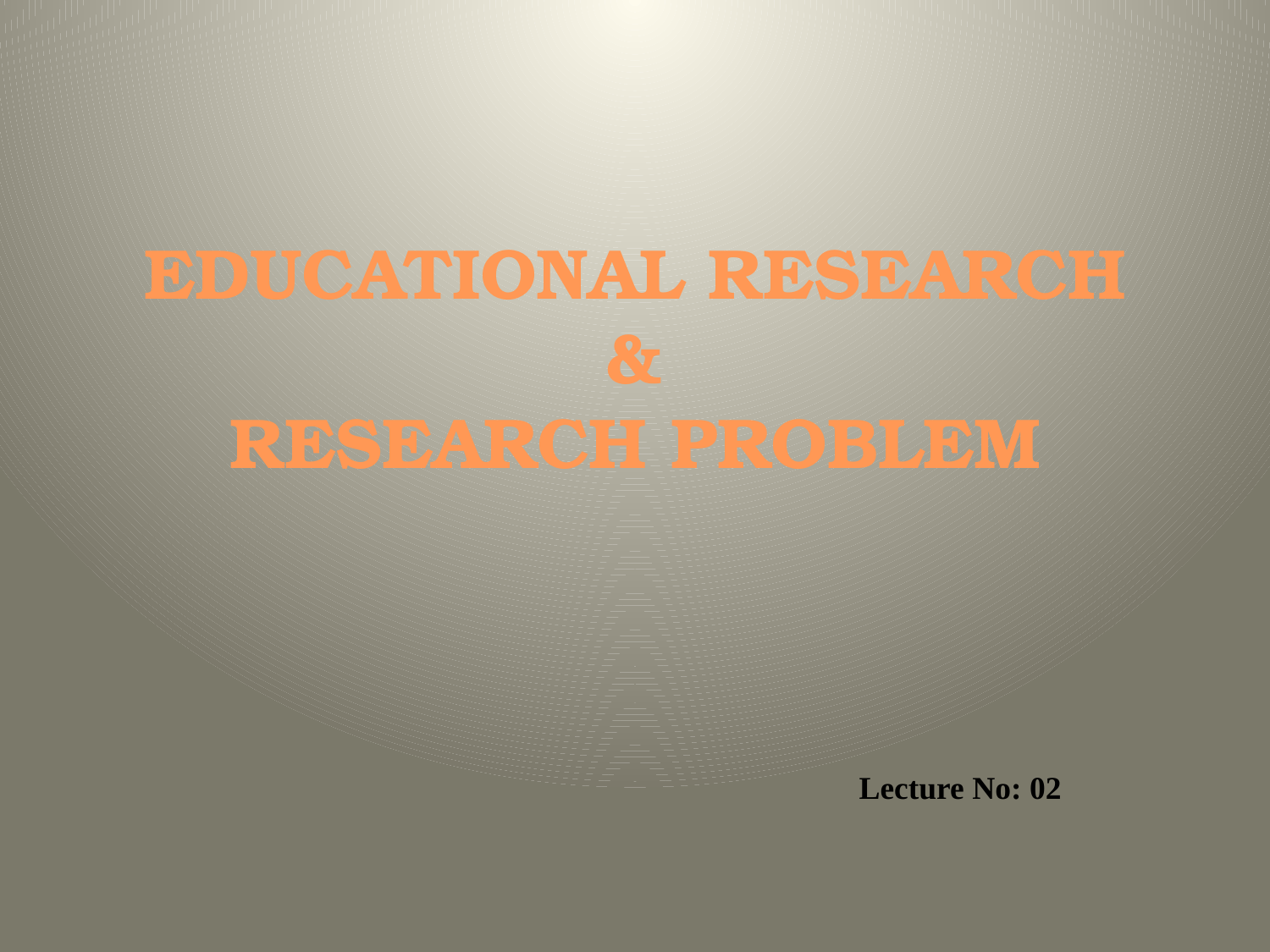

EDUCATIONAL RESEARCH &
RESEARCH PROBLEM
Lecture No: 02